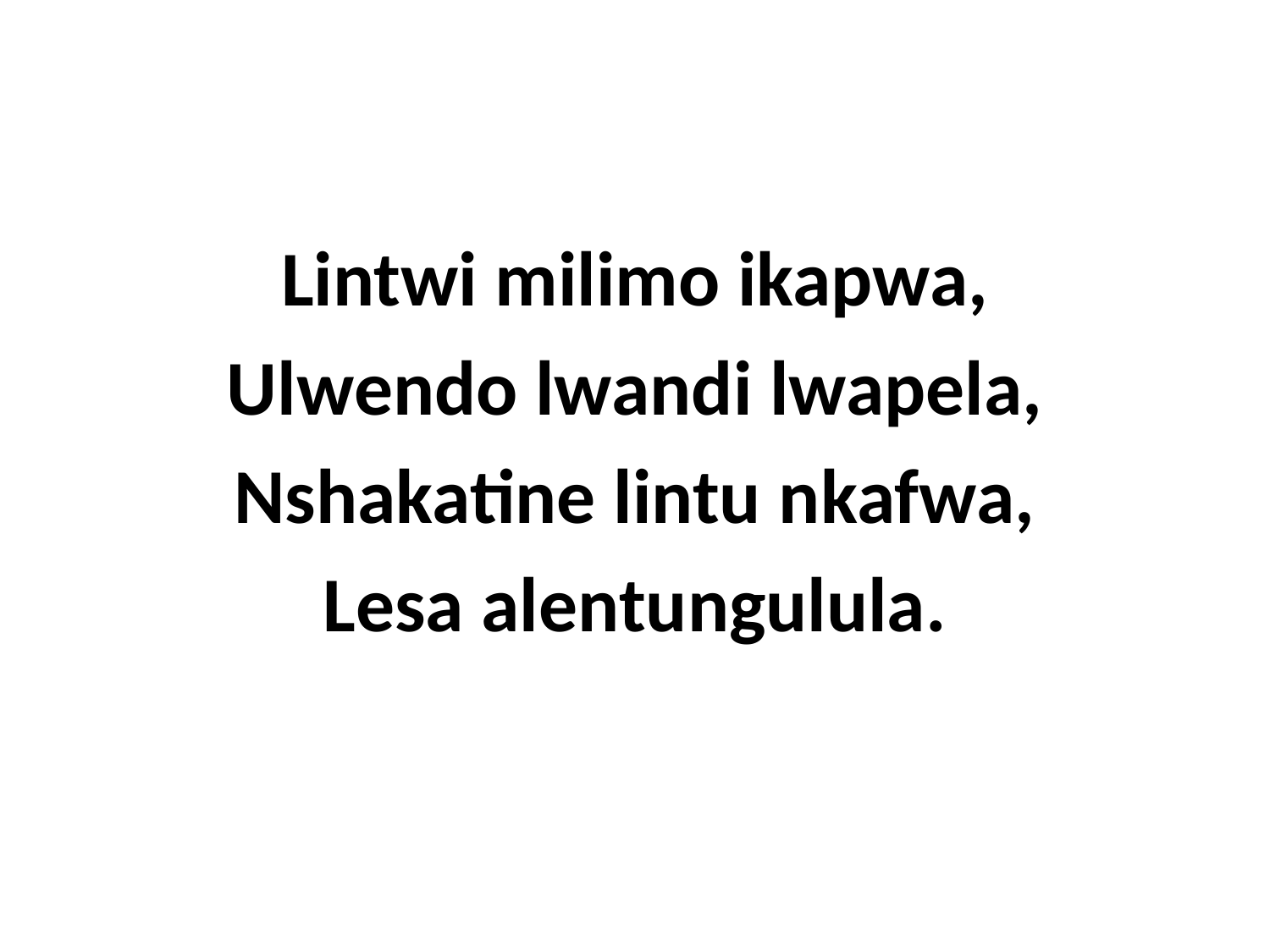

Lintwi milimo ikapwa,
Ulwendo lwandi lwapela,
Nshakatine lintu nkafwa,
Lesa alentungulula.